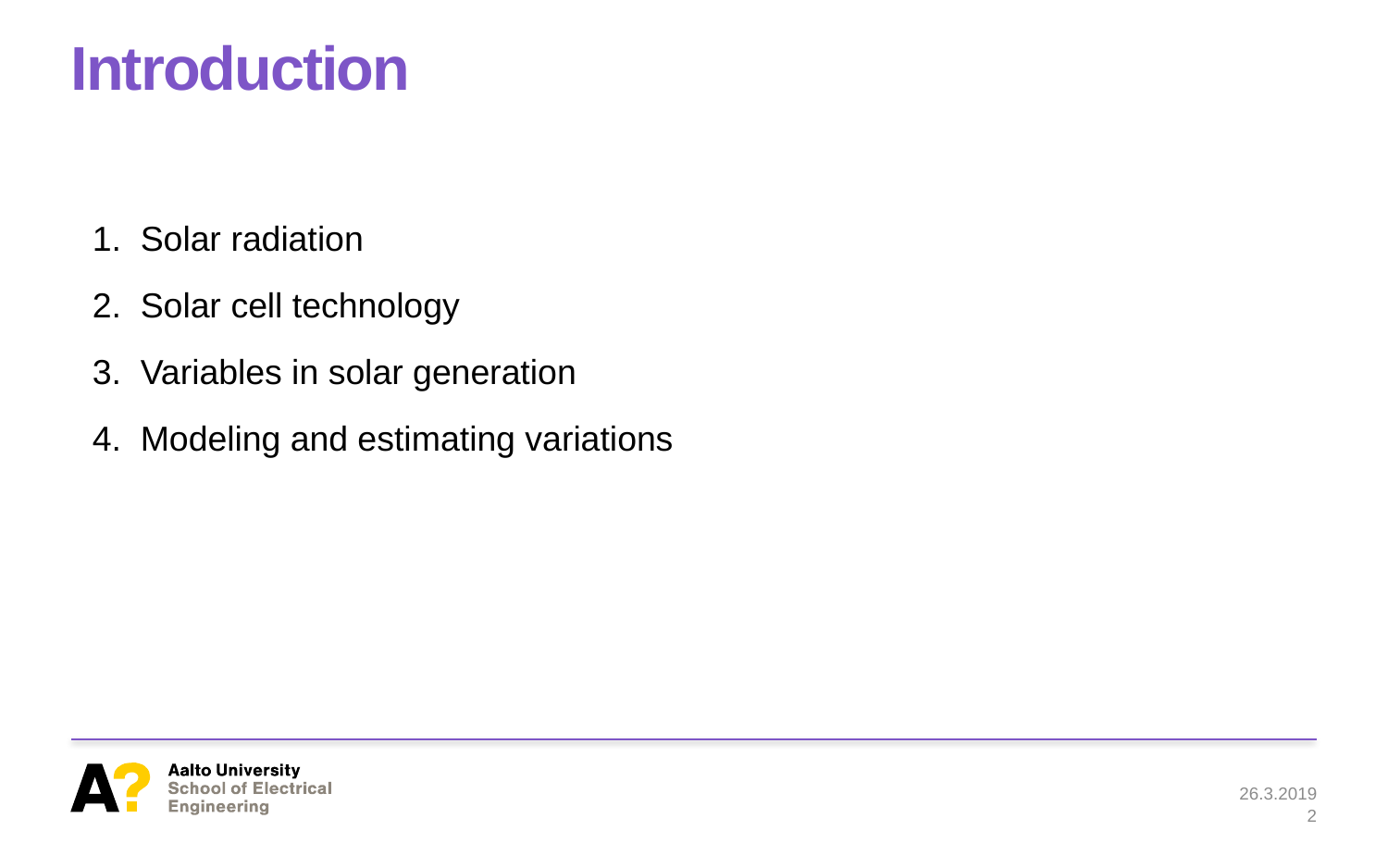

# Introduction
Solar radiation
Solar cell technology
Variables in solar generation
Modeling and estimating variations

26.3.2019
2